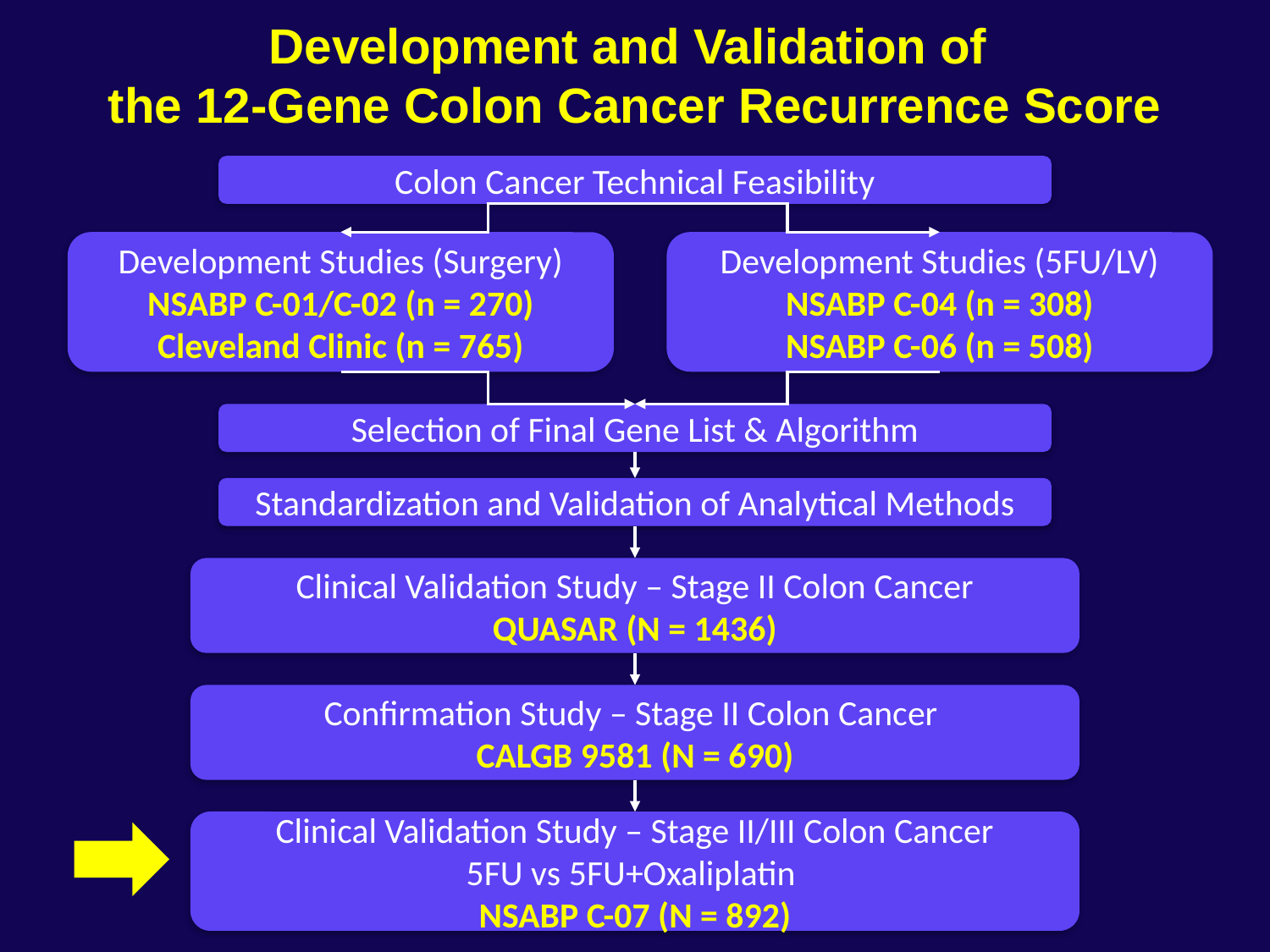

# Development and Validation of the 12-Gene Colon Cancer Recurrence Score
Colon Cancer Technical Feasibility
Development Studies (Surgery)
NSABP C-01/C-02 (n = 270)
Cleveland Clinic (n = 765)
Development Studies (5FU/LV)
NSABP C-04 (n = 308)
NSABP C-06 (n = 508)
Selection of Final Gene List & Algorithm
Standardization and Validation of Analytical Methods
Clinical Validation Study – Stage II Colon Cancer
QUASAR (N = 1436)
Confirmation Study – Stage II Colon Cancer
CALGB 9581 (N = 690)
Clinical Validation Study – Stage II/III Colon Cancer
5FU vs 5FU+Oxaliplatin
NSABP C-07 (N = 892)